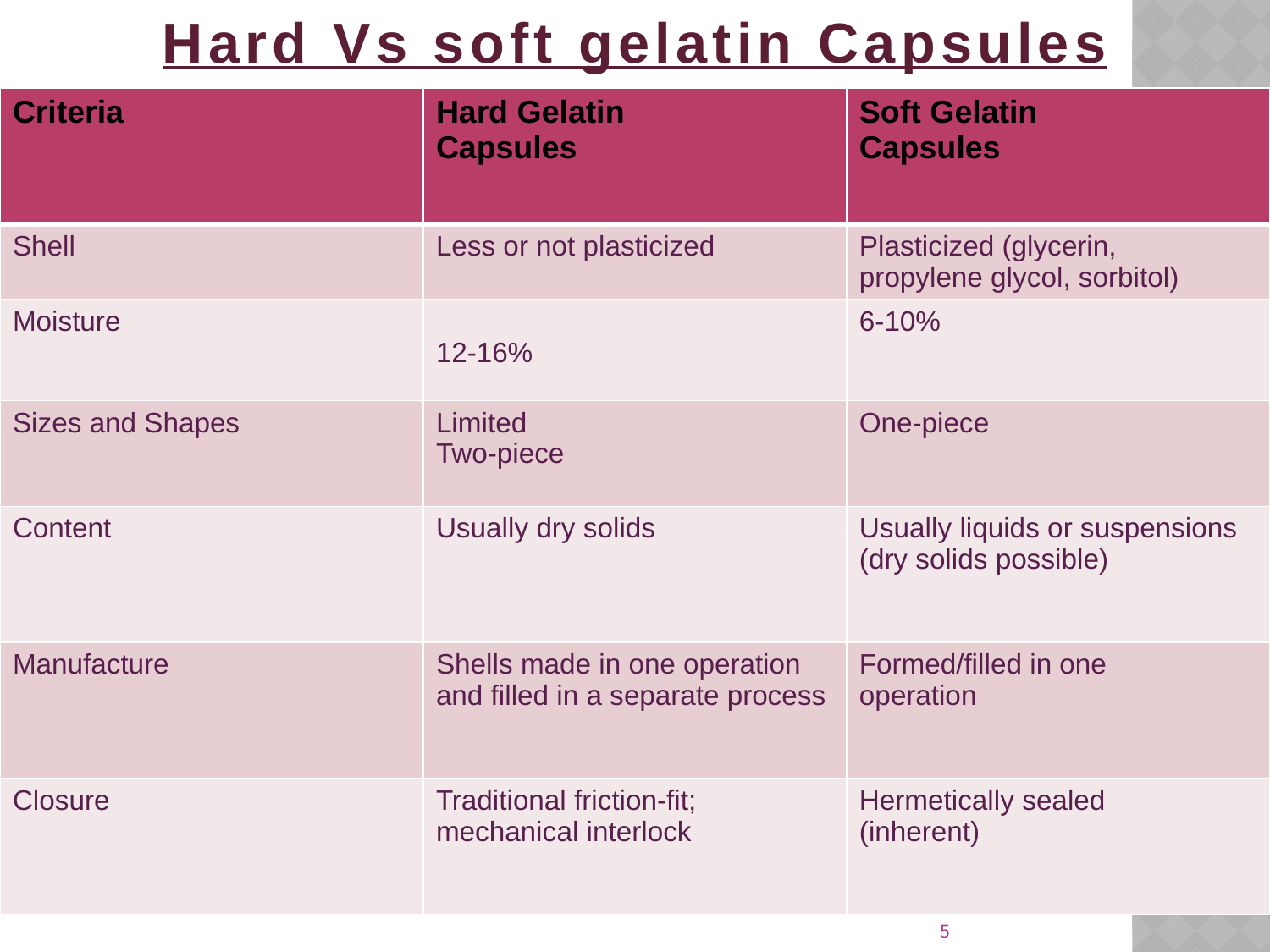

Hard Vs soft gelatin Capsules

| Criteria | Hard Gelatin Capsules | Soft Gelatin Capsules |
| --- | --- | --- |
| Shell | Less or not plasticized | Plasticized (glycerin, propylene glycol, sorbitol) |
| Moisture | 12-16% | 6-10% |
| Sizes and Shapes | Limited Two-piece | One-piece |
| Content | Usually dry solids | Usually liquids or suspensions (dry solids possible) |
| Manufacture | Shells made in one operation and filled in a separate process | Formed/filled in one operation |
| Closure | Traditional friction-fit; mechanical interlock | Hermetically sealed (inherent) |
5